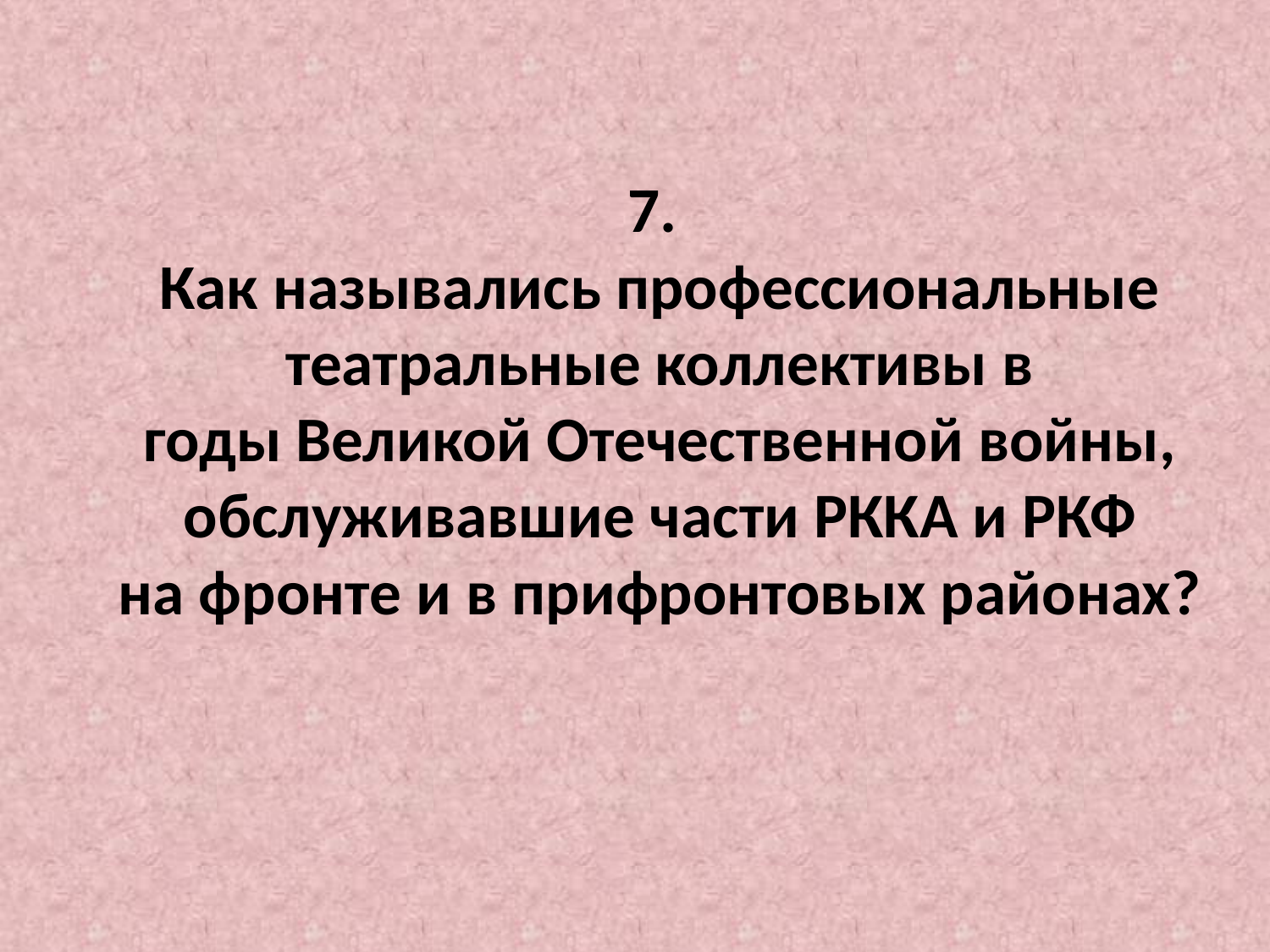

# 7. Как назывались профессиональные театральные коллективы в годы Великой Отечественной войны, обслуживавшие части РККА и РКФ на фронте и в прифронтовых районах?